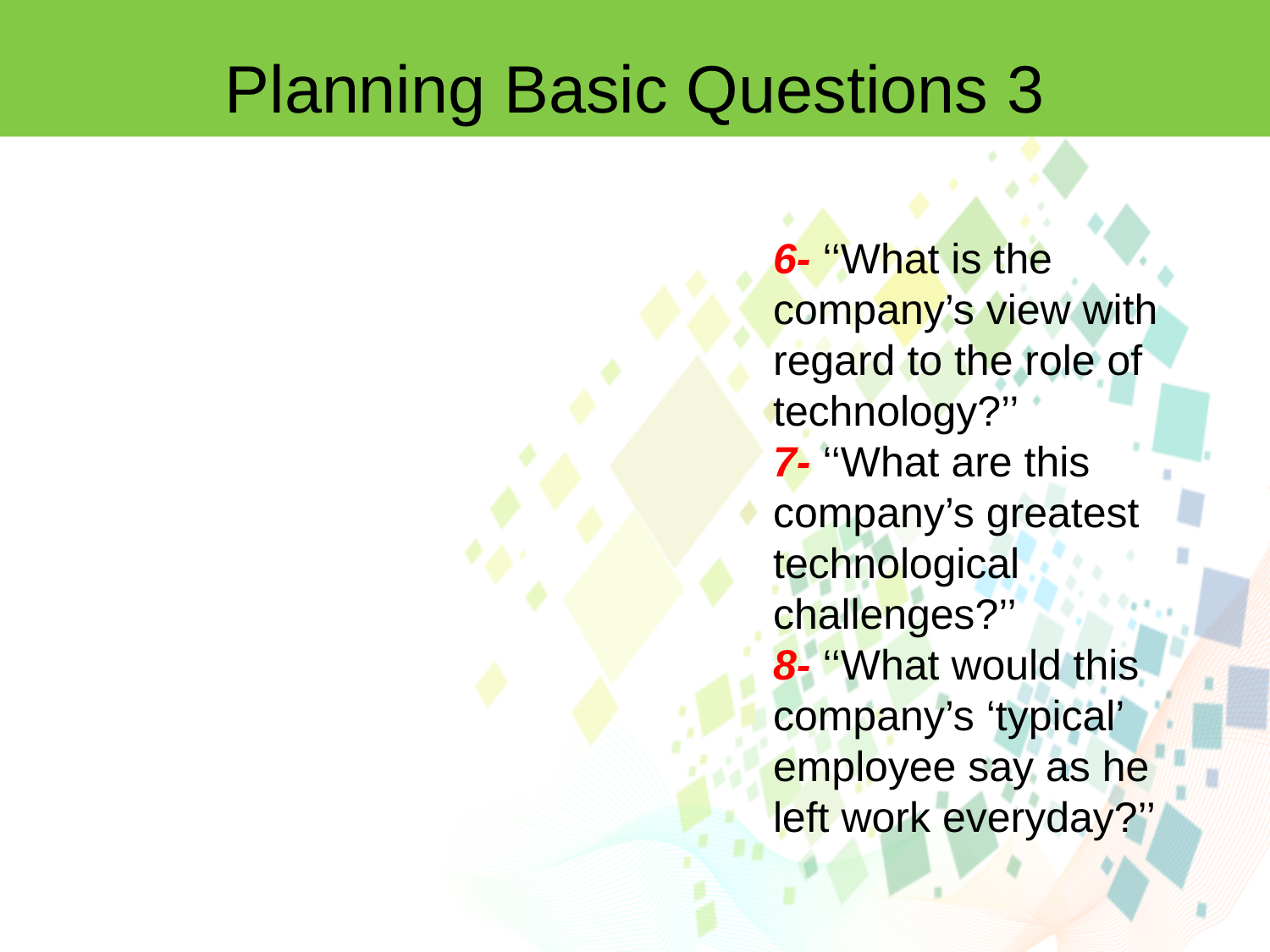

Planning Basic Questions 3
6- ‘‘What is the company’s view with regard to the role of technology?’’
7- ‘‘What are this company’s greatest technological challenges?’’
8- ‘‘What would this company’s ‘typical’ employee say as he left work everyday?’’